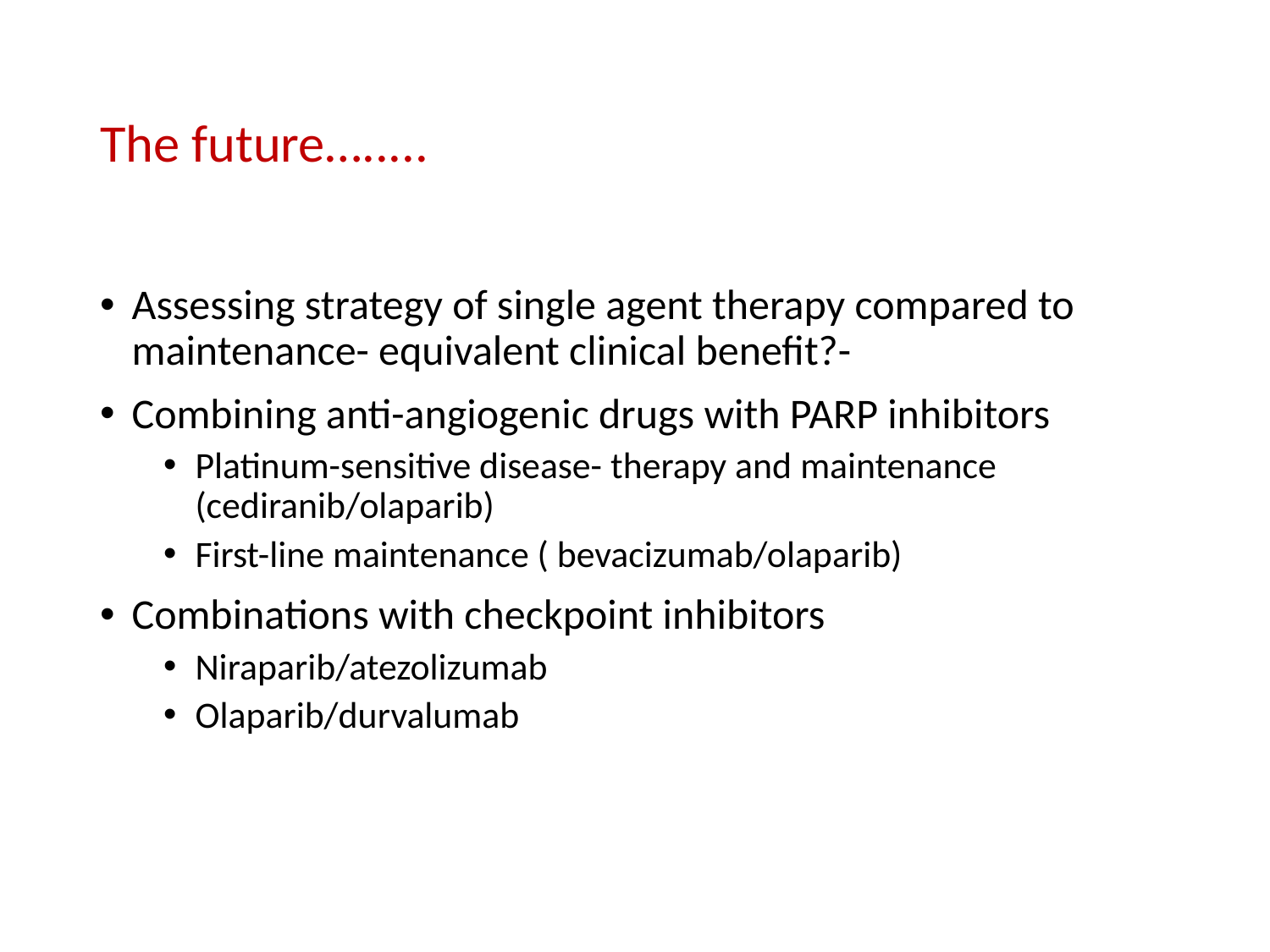

# The future….....
Assessing strategy of single agent therapy compared to maintenance- equivalent clinical benefit?-
Combining anti-angiogenic drugs with PARP inhibitors
Platinum-sensitive disease- therapy and maintenance (cediranib/olaparib)
First-line maintenance ( bevacizumab/olaparib)
Combinations with checkpoint inhibitors
Niraparib/atezolizumab
Olaparib/durvalumab